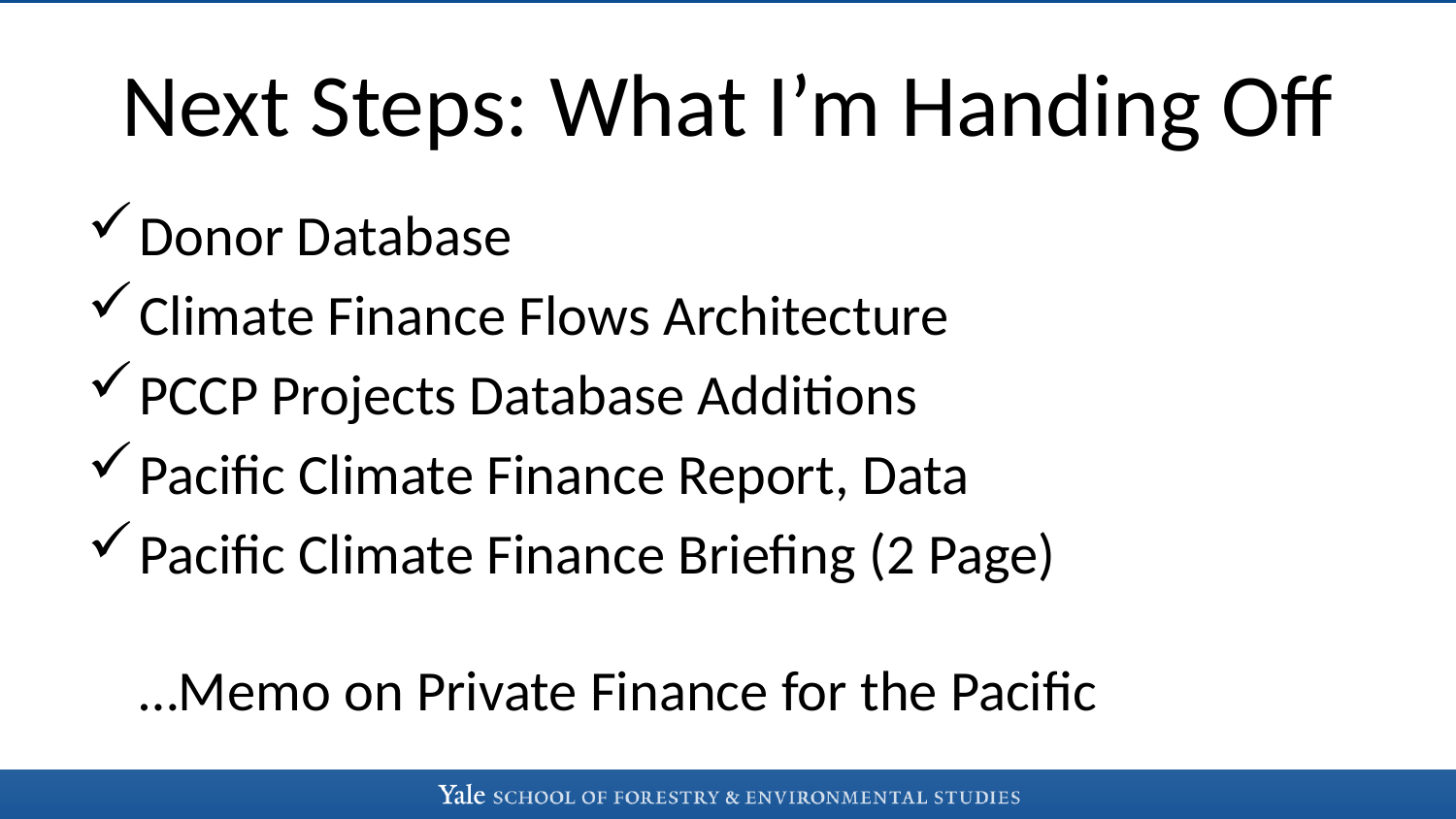

# Next Steps: What I’m Handing Off
Donor Database
Climate Finance Flows Architecture
PCCP Projects Database Additions
Pacific Climate Finance Report, Data
Pacific Climate Finance Briefing (2 Page)
…Memo on Private Finance for the Pacific